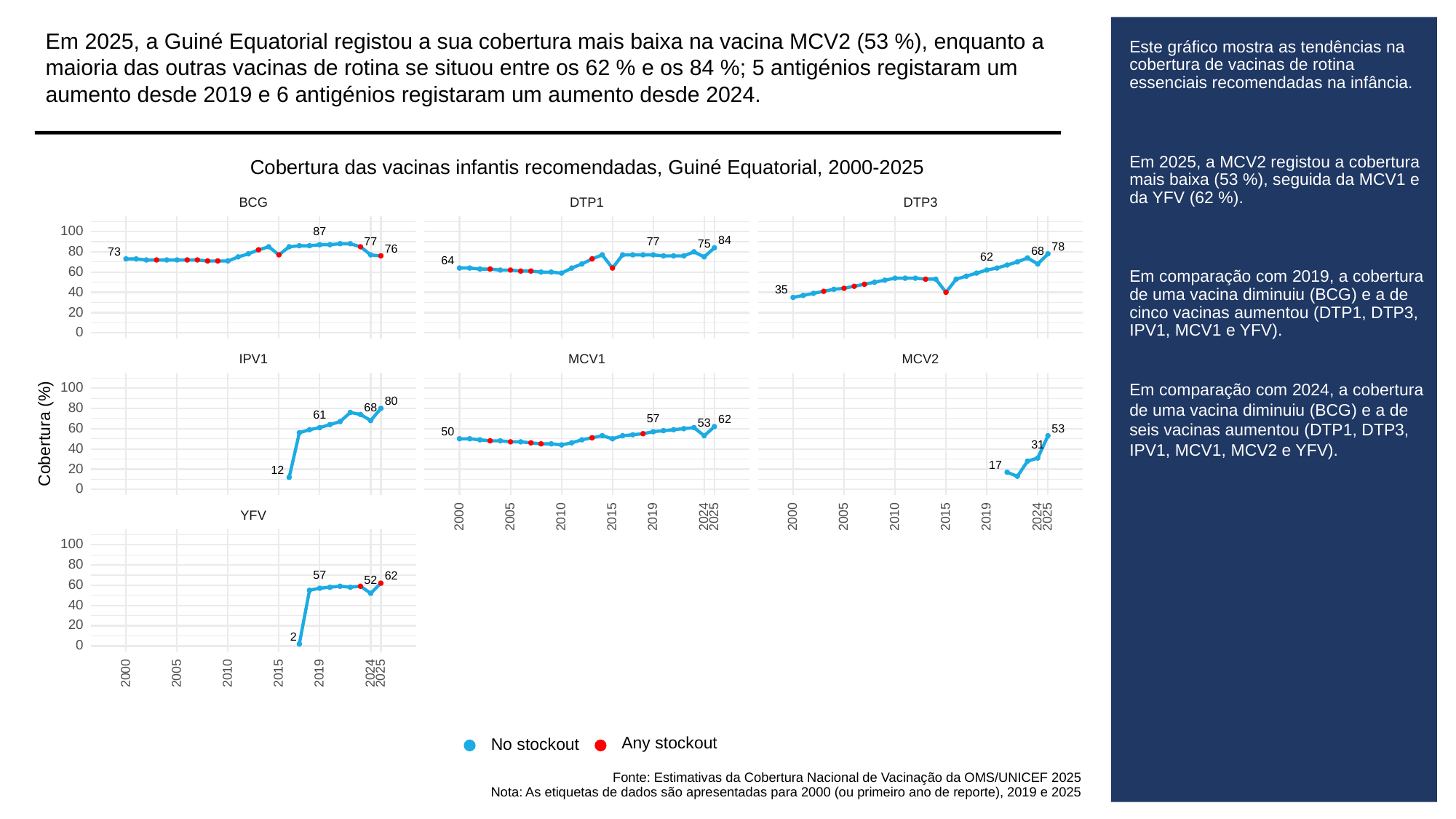

Em 2025, a Guiné Equatorial registou a sua cobertura mais baixa na vacina MCV2 (53 %), enquanto a maioria das outras vacinas de rotina se situou entre os 62 % e os 84 %; 5 antigénios registaram um aumento desde 2019 e 6 antigénios registaram um aumento desde 2024.
# Este gráfico mostra as tendências na cobertura de vacinas de rotina essenciais recomendadas na infância.

Em 2025, a MCV2 registou a cobertura mais baixa (53 %), seguida da MCV1 e da YFV (62 %).

Em comparação com 2019, a cobertura de uma vacina diminuiu (BCG) e a de cinco vacinas aumentou (DTP1, DTP3, IPV1, MCV1 e YFV).

Em comparação com 2024, a cobertura de uma vacina diminuiu (BCG) e a de seis vacinas aumentou (DTP1, DTP3, IPV1, MCV1, MCV2 e YFV).

Cobertura das vacinas infantis recomendadas, Guiné Equatorial, 2000-2025
BCG
DTP3
DTP1

100
87

84
77
77
75

78

76

80
68

73

62

64

60

35

40

20

0

MCV1
MCV2
IPV1

100

80

80
68

61

57
62

53

60

53

Cobertura (%)

50

31

40

17
20
12

0

YFV
2000
2005
2010
2015
2019
2024
2025
2000
2005
2010
2015
2019
2024
2025

100

80

57
62

52
60

40

20

2

0

2000
2005
2010
2015
2019
2024
2025
Any stockout
No stockout

Fonte: Estimativas da Cobertura Nacional de Vacinação da OMS/UNICEF 2025
Nota: As etiquetas de dados são apresentadas para 2000 (ou primeiro ano de reporte), 2019 e 2025